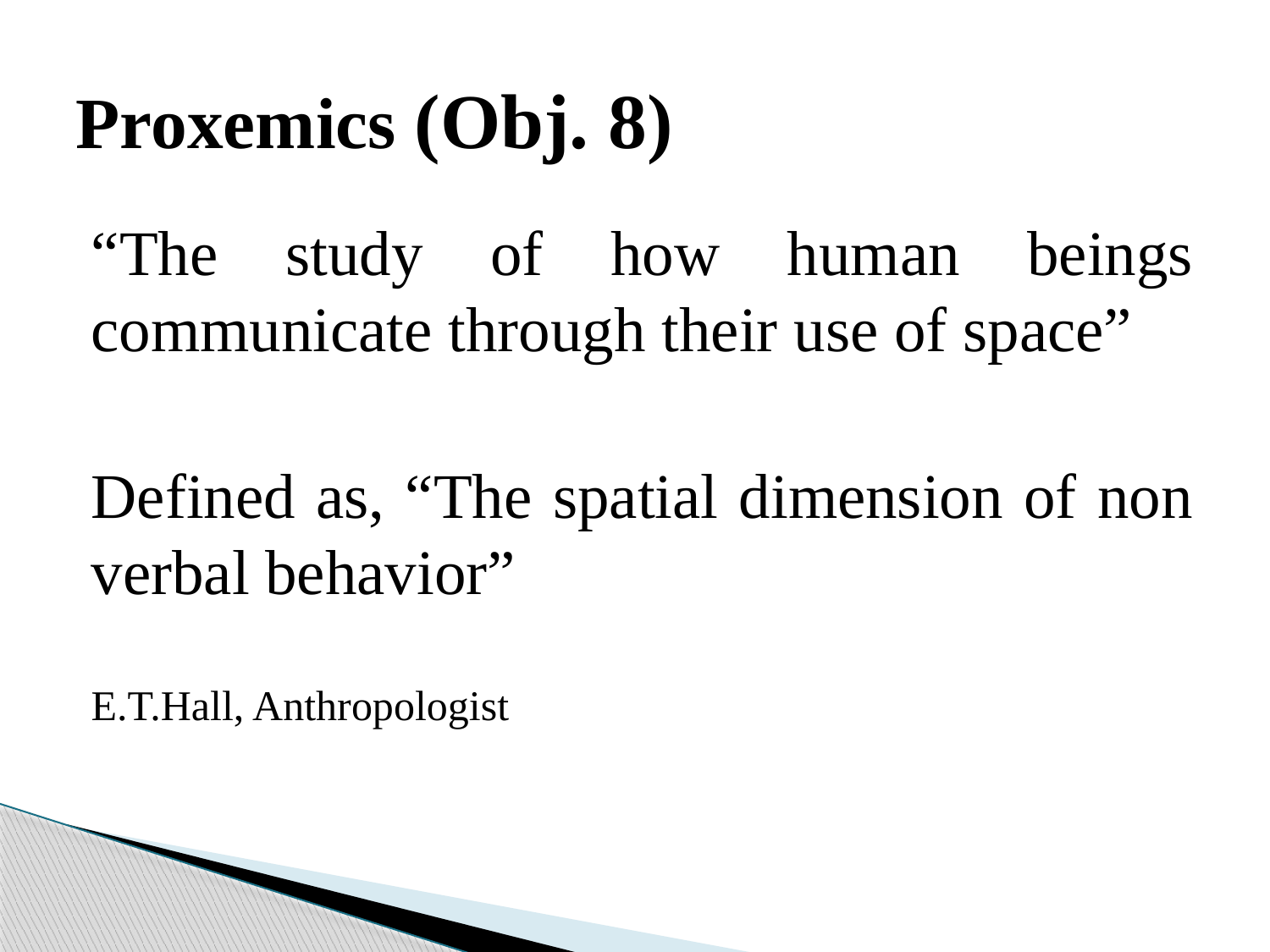

# Proxemics (Obj. 8)
“The study of how human beings communicate through their use of space”

Defined as, “The spatial dimension of non verbal behavior”

E.T.Hall, Anthropologist